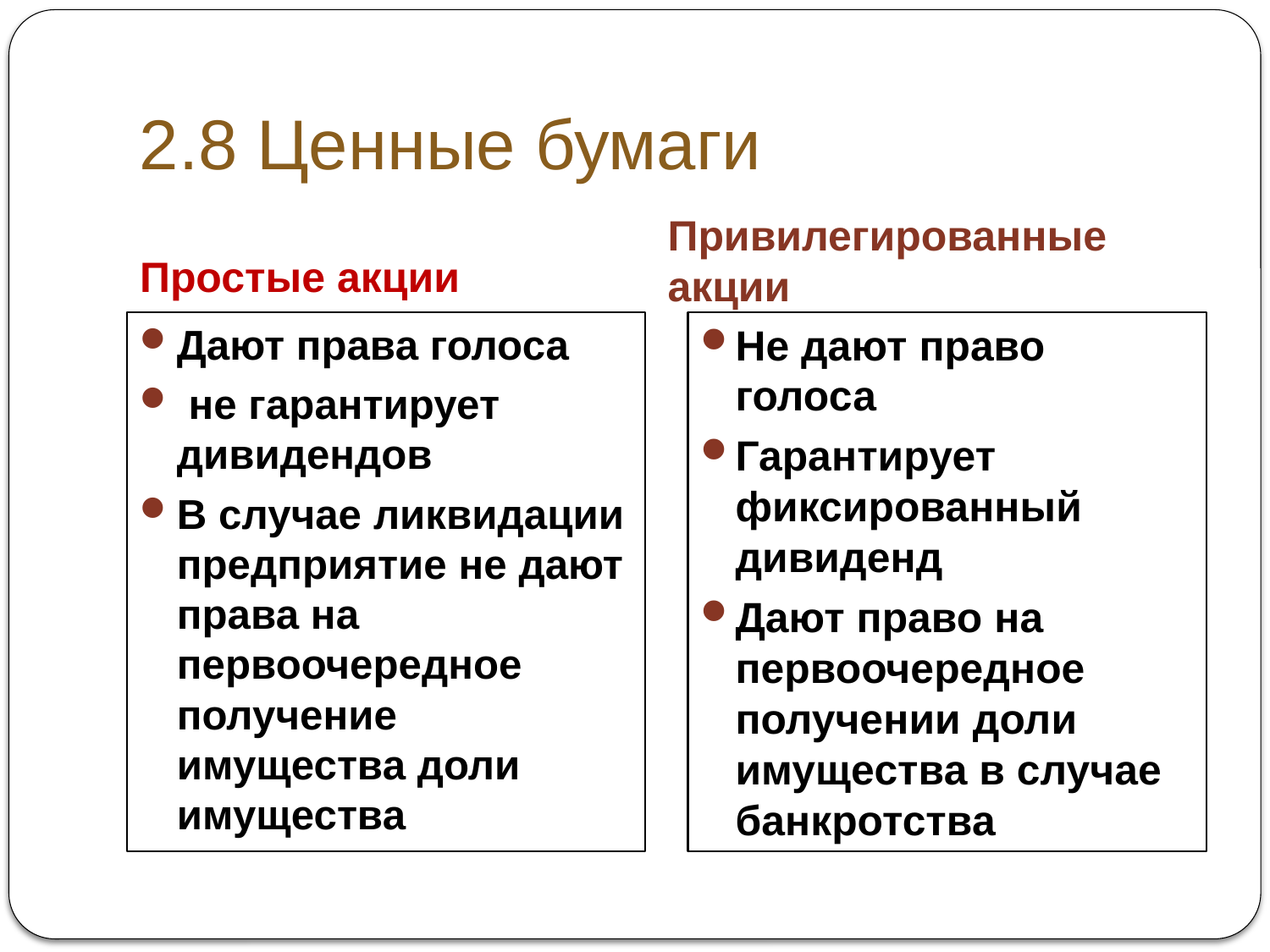

# 2.8 Ценные бумаги
Простые акции
Привилегированные акции
Дают права голоса
 не гарантирует дивидендов
В случае ликвидации предприятие не дают права на первоочередное получение имущества доли имущества
Не дают право голоса
Гарантирует фиксированный дивиденд
Дают право на первоочередное получении доли имущества в случае банкротства